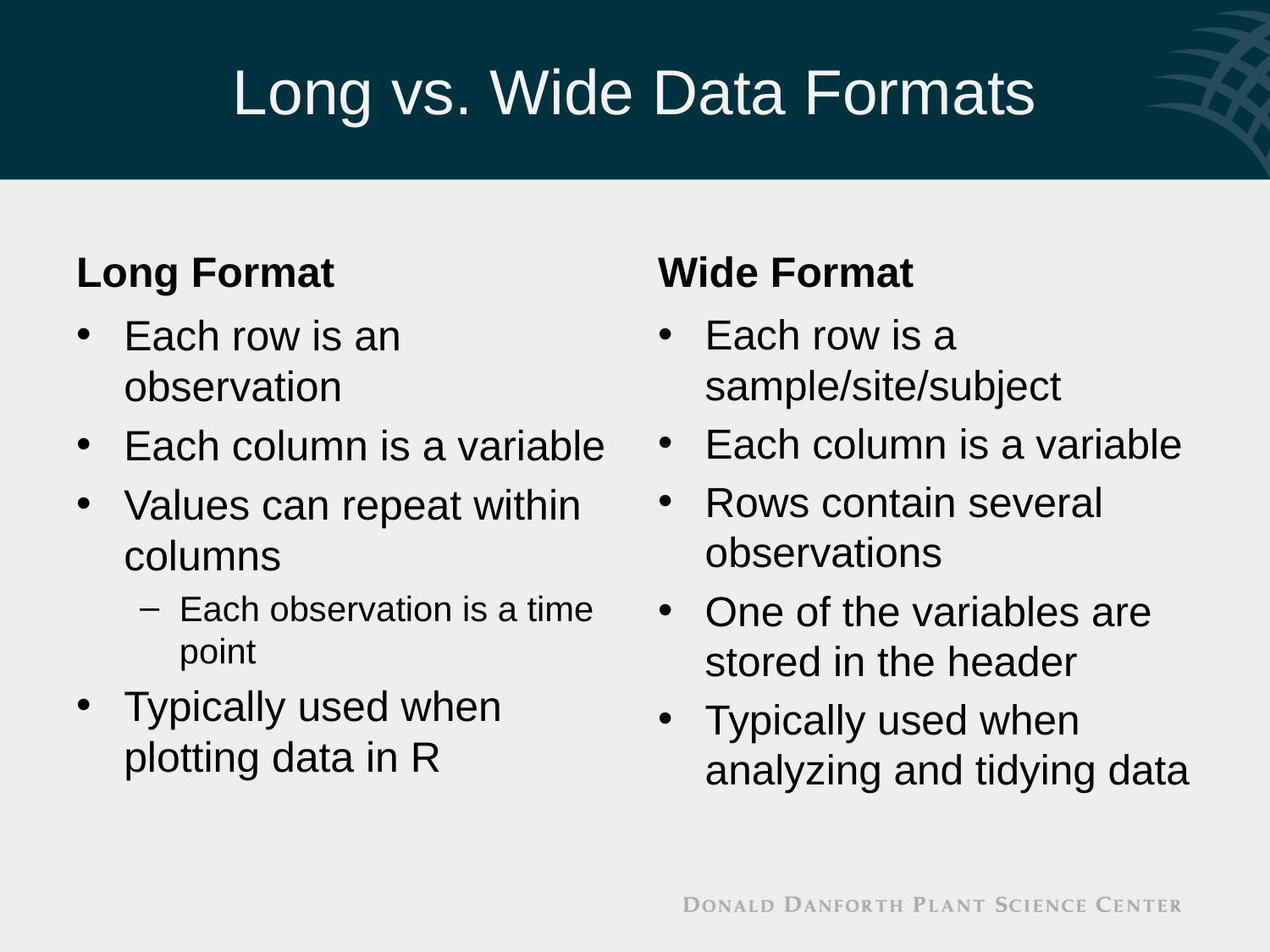

# Long vs. Wide Data Formats
Long Format
Wide Format
Each row is an observation
Each column is a variable
Values can repeat within columns
Each observation is a time point
Typically used when plotting data in R

Each row is a sample/site/subject
Each column is a variable
Rows contain several observations
One of the variables are stored in the header
Typically used when analyzing and tidying data